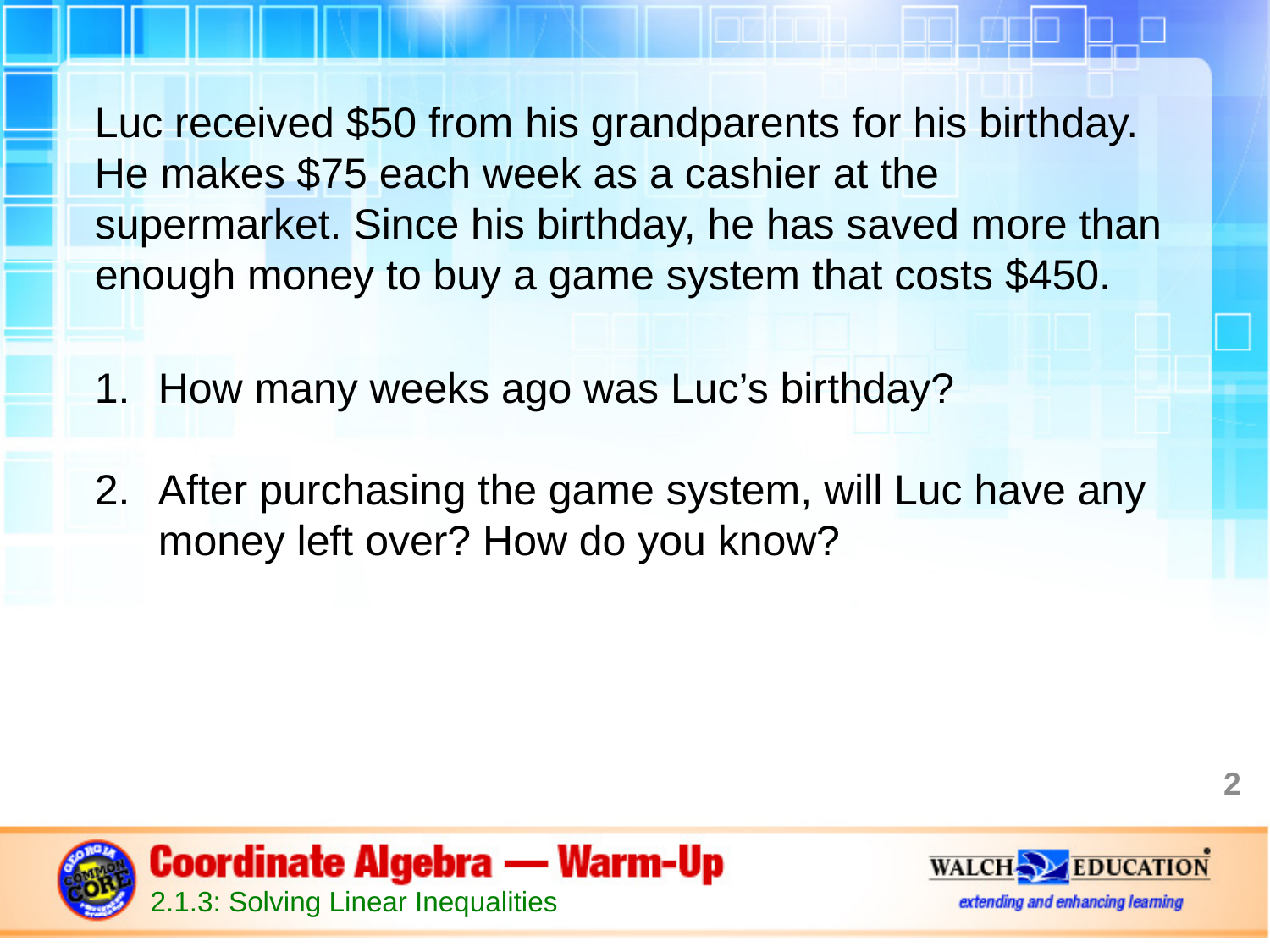

Luc received $50 from his grandparents for his birthday. He makes $75 each week as a cashier at the supermarket. Since his birthday, he has saved more than enough money to buy a game system that costs $450.
How many weeks ago was Luc’s birthday?

After purchasing the game system, will Luc have any money left over? How do you know?
2
2.1.3: Solving Linear Inequalities